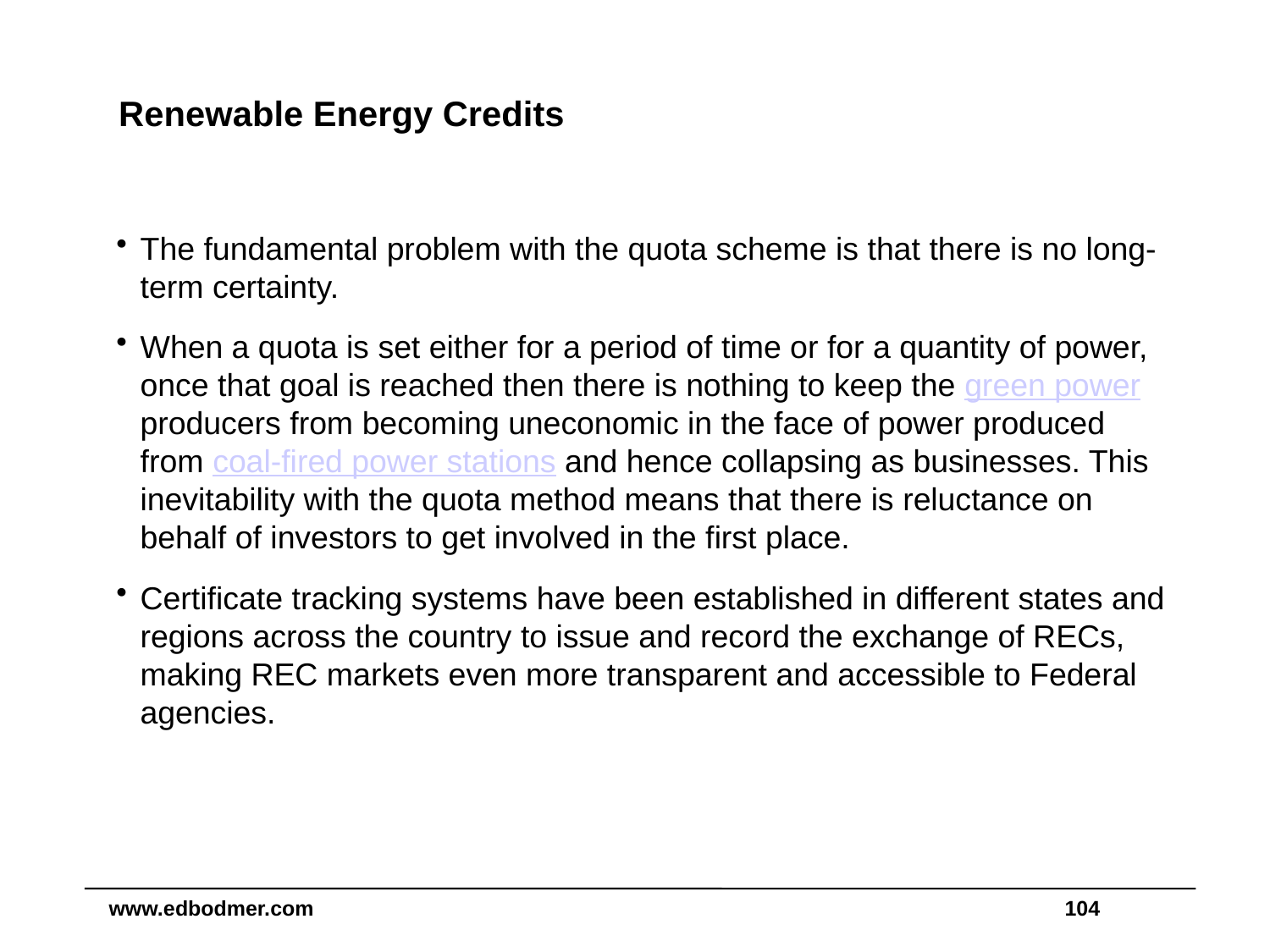

# Renewable Energy Credits
The fundamental problem with the quota scheme is that there is no long-term certainty.
When a quota is set either for a period of time or for a quantity of power, once that goal is reached then there is nothing to keep the green power producers from becoming uneconomic in the face of power produced from coal-fired power stations and hence collapsing as businesses. This inevitability with the quota method means that there is reluctance on behalf of investors to get involved in the first place.
Certificate tracking systems have been established in different states and regions across the country to issue and record the exchange of RECs, making REC markets even more transparent and accessible to Federal agencies.